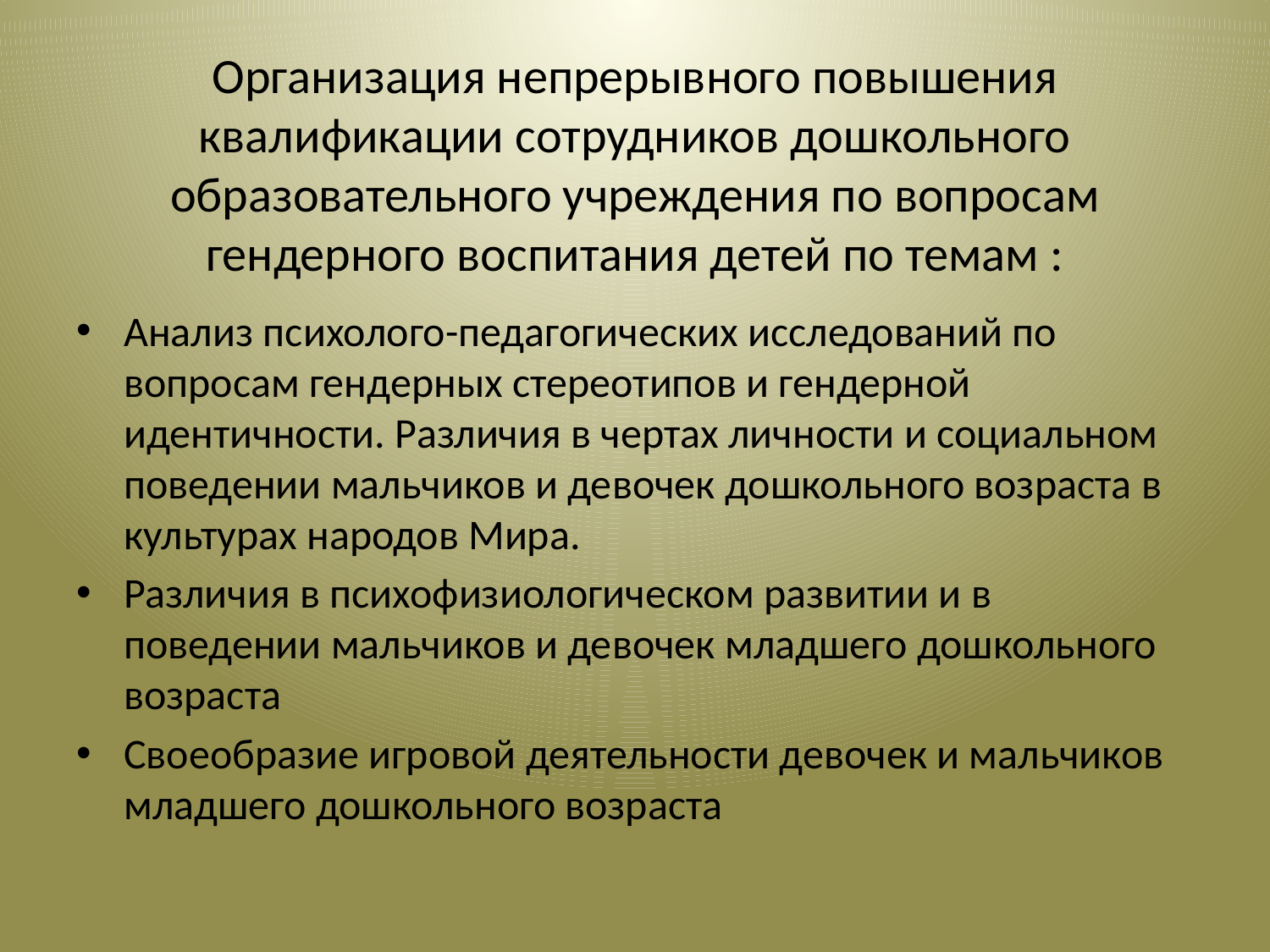

# Организация непрерывного повышения квалификации сотрудников дошкольного образовательного учреждения по вопросам гендерного воспитания детей по темам :
Анализ психолого-педагогических исследований по вопросам гендерных стереотипов и гендерной идентичности. Различия в чертах личности и социальном поведении мальчиков и девочек дошкольного возраста в культурах народов Мира.
Различия в психофизиологическом развитии и в поведении мальчиков и девочек младшего дошкольного возраста
Своеобразие игровой деятельности девочек и мальчиков младшего дошкольного возраста